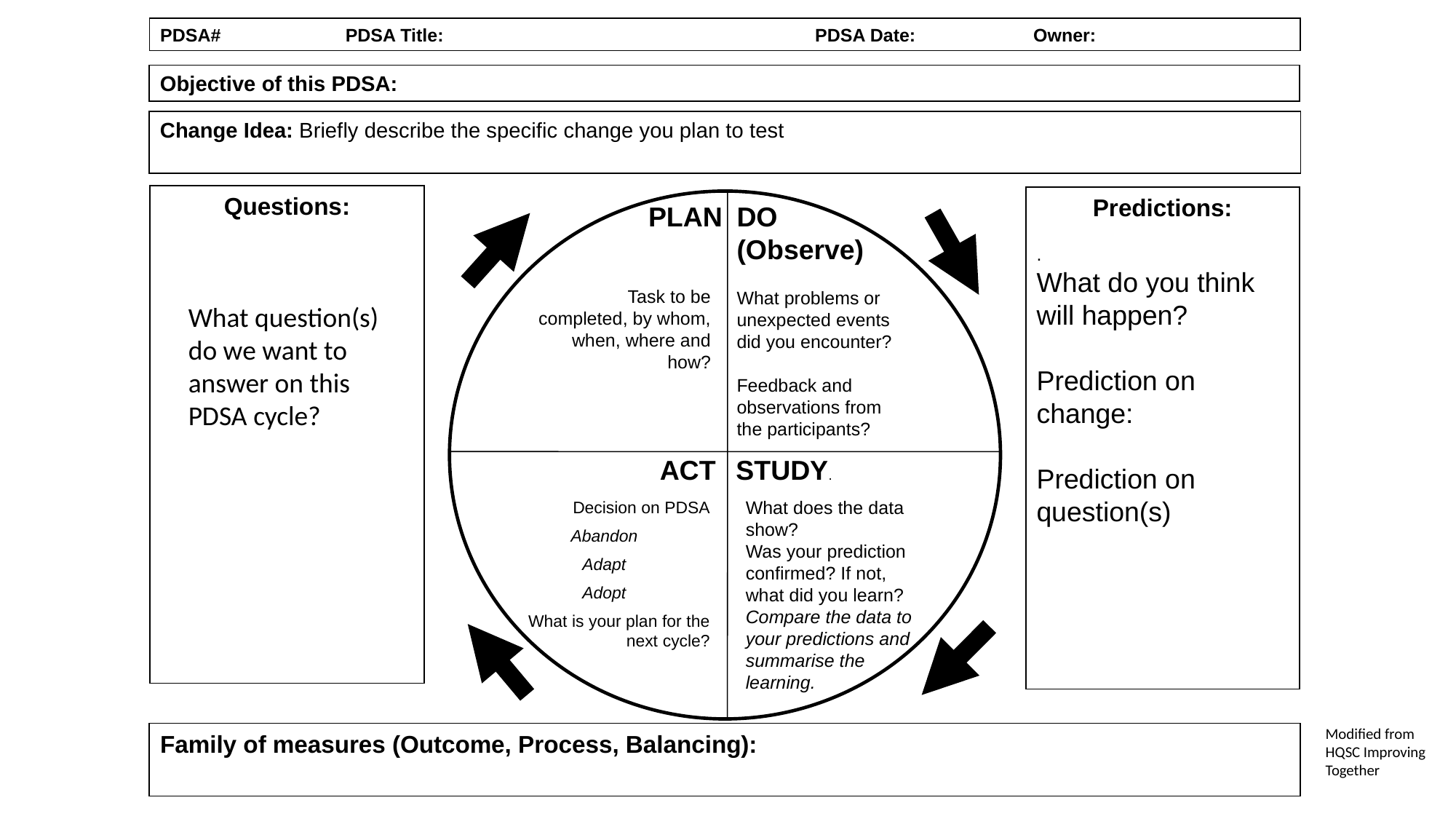

PDSA# 	               PDSA Title:  				PDSA Date: 		Owner:
Objective of this PDSA:
Change Idea: Briefly describe the specific change you plan to test

Questions:

Predictions:

.
What do you think will happen?

Prediction on change:

Prediction on question(s)

DO
(Observe)

What problems or unexpected events did you encounter?

Feedback and observations from the participants?
PLAN

ACT
STUDY.

Task to be completed, by whom, when, where and how?
What question(s) do we want to answer on this PDSA cycle?
What does the data show?
Was your prediction confirmed? If not, what did you learn?
Compare the data to your predictions and summarise the learning.
Decision on PDSA
Abandon
Adapt
Adopt
What is your plan for the next cycle?
Modified from HQSC Improving Together
Family of measures (Outcome, Process, Balancing):